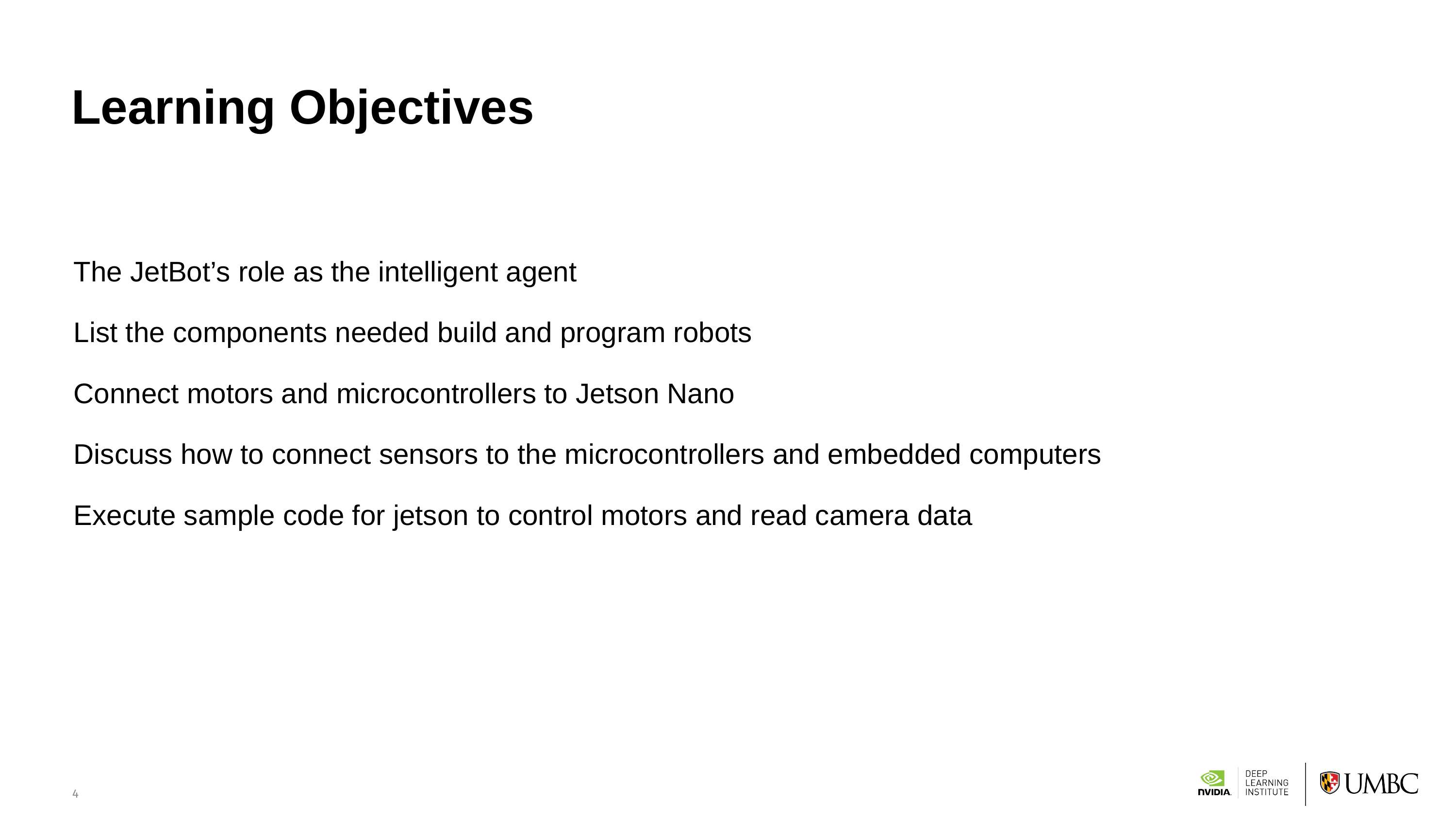

4
# Learning Objectives
The JetBot’s role as the intelligent agent
List the components needed build and program robots
Connect motors and microcontrollers to Jetson Nano
Discuss how to connect sensors to the microcontrollers and embedded computers
Execute sample code for jetson to control motors and read camera data

Data 604: Data Management